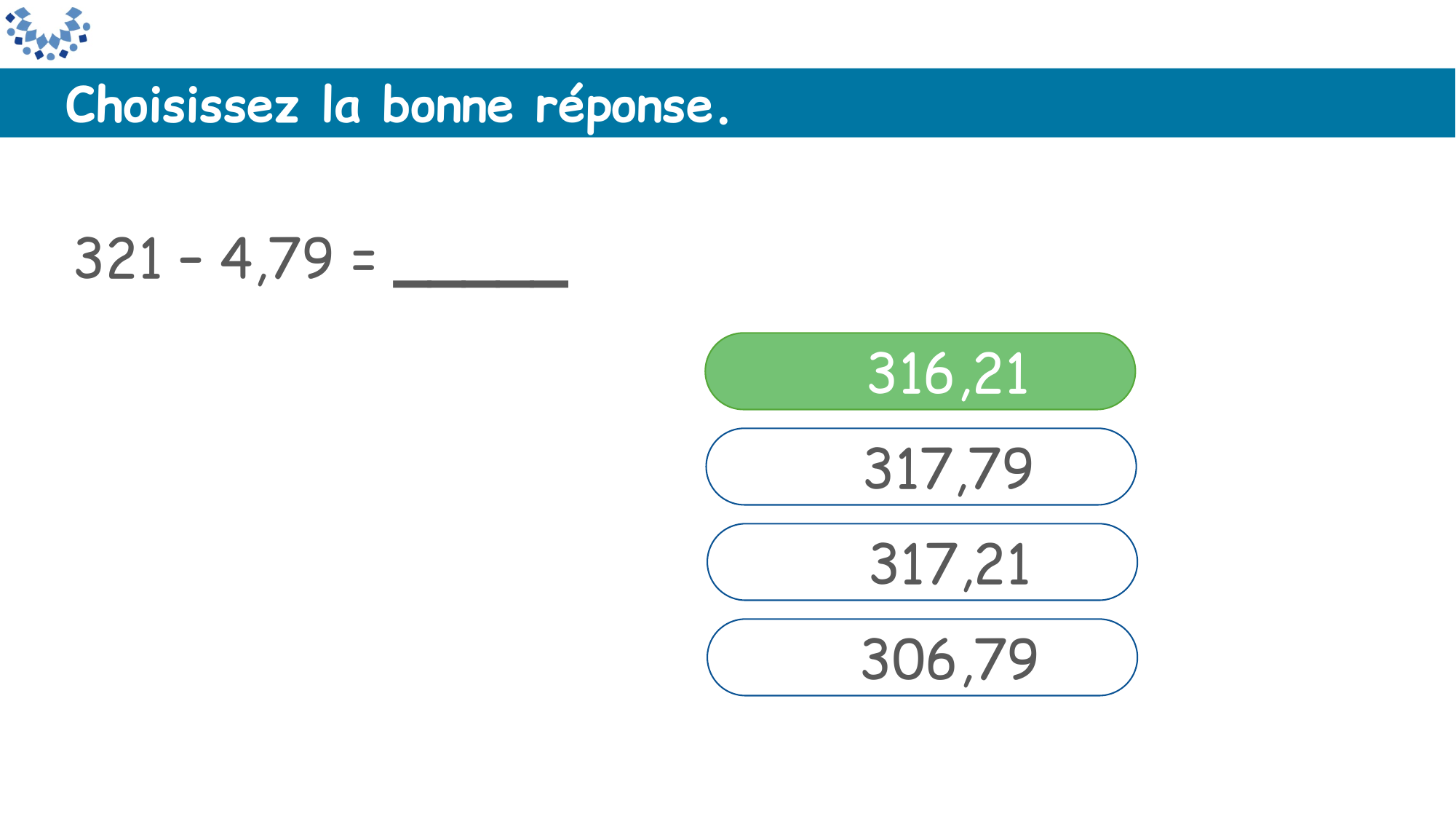

Choisissez la bonne réponse.
321 – 4,79 = _____
316,21

317,79
317,21
306,79